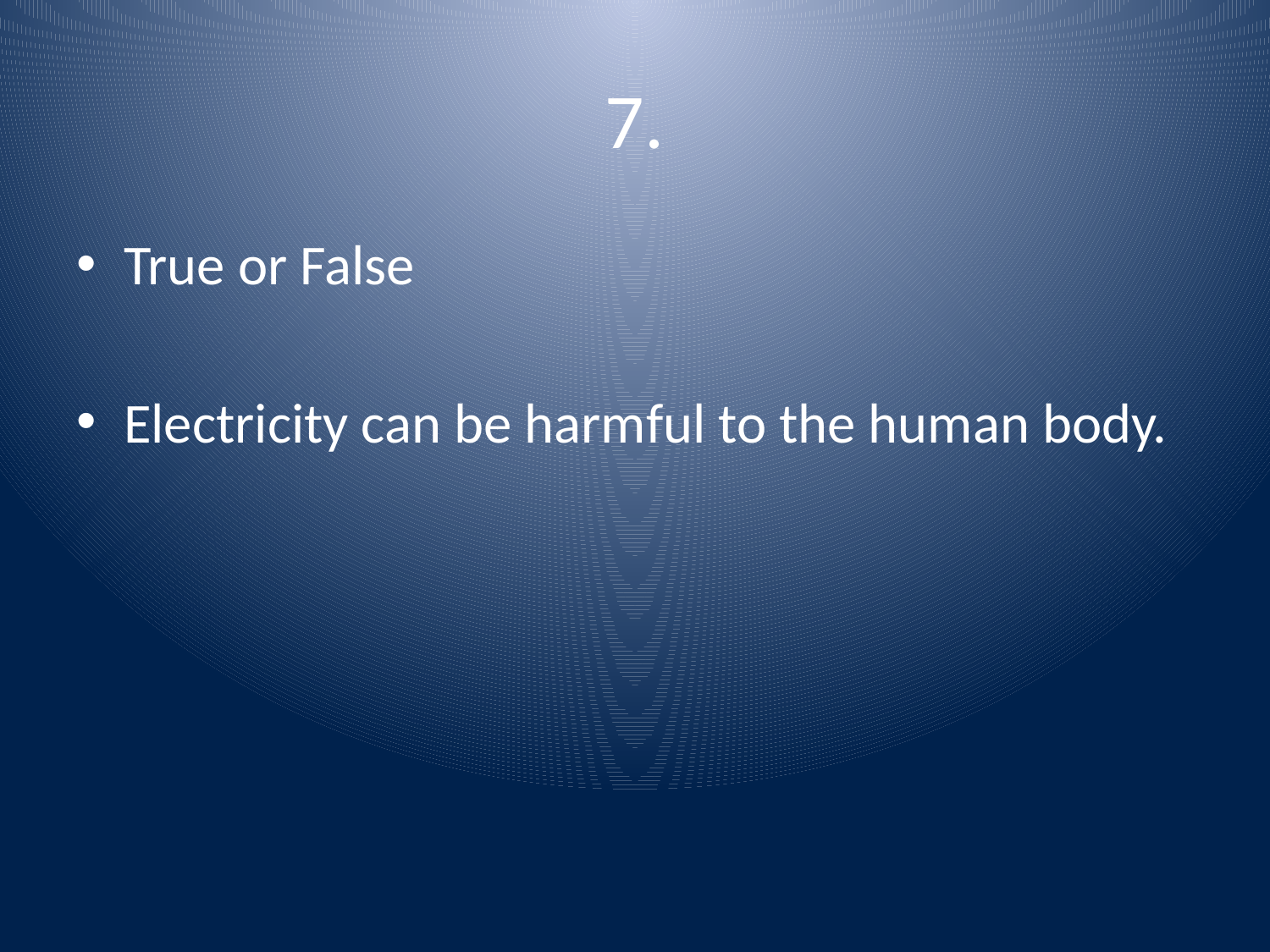

# 7.
True or False

Electricity can be harmful to the human body.